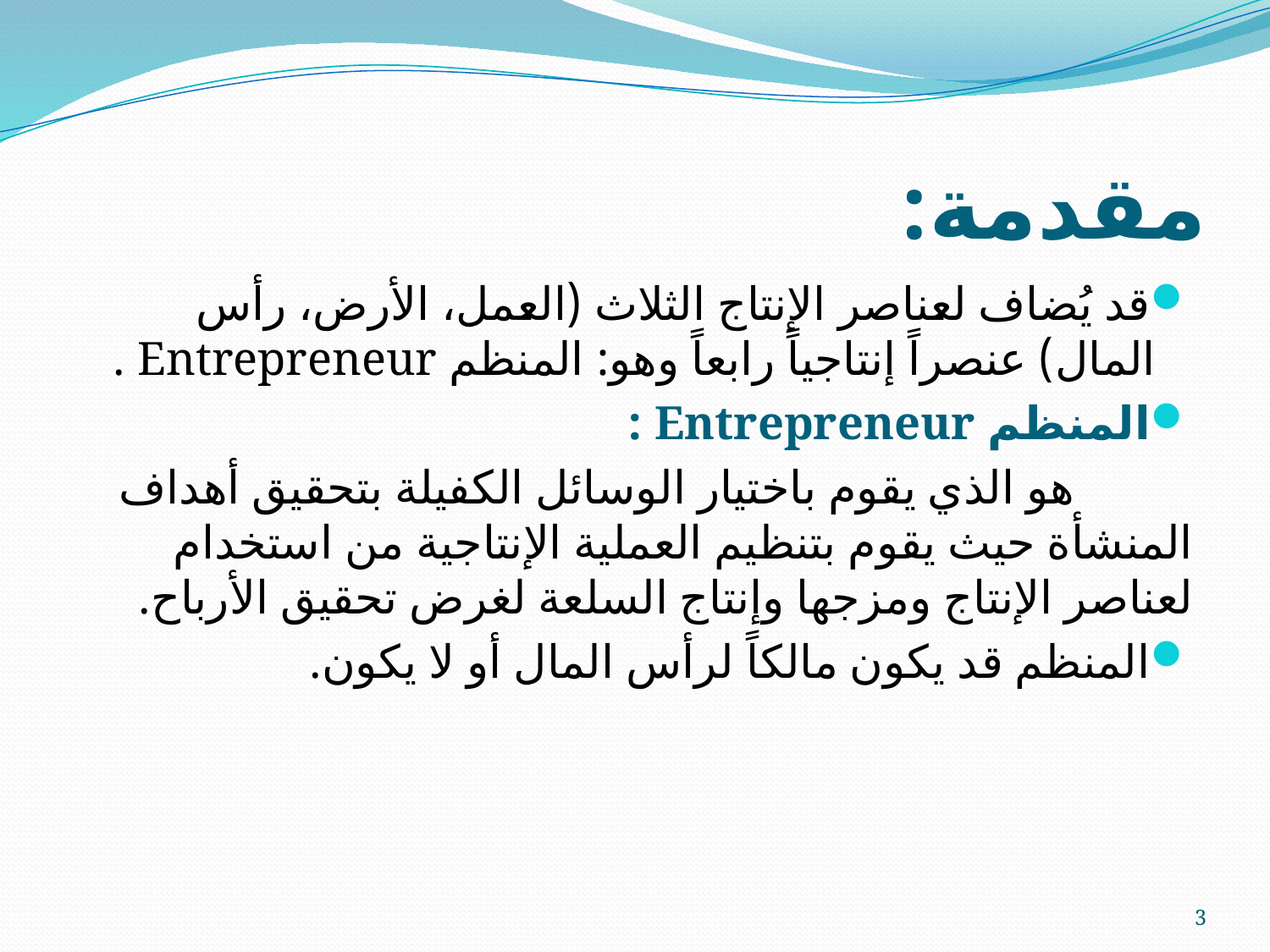

# مقدمة:
قد يُضاف لعناصر الإنتاج الثلاث (العمل، الأرض، رأس المال) عنصراً إنتاجياً رابعاً وهو: المنظم Entrepreneur .
المنظم Entrepreneur :
          هو الذي يقوم باختيار الوسائل الكفيلة بتحقيق أهداف المنشأة حيث يقوم بتنظيم العملية الإنتاجية من استخدام لعناصر الإنتاج ومزجها وإنتاج السلعة لغرض تحقيق الأرباح.
المنظم قد يكون مالكاً لرأس المال أو لا يكون.

3